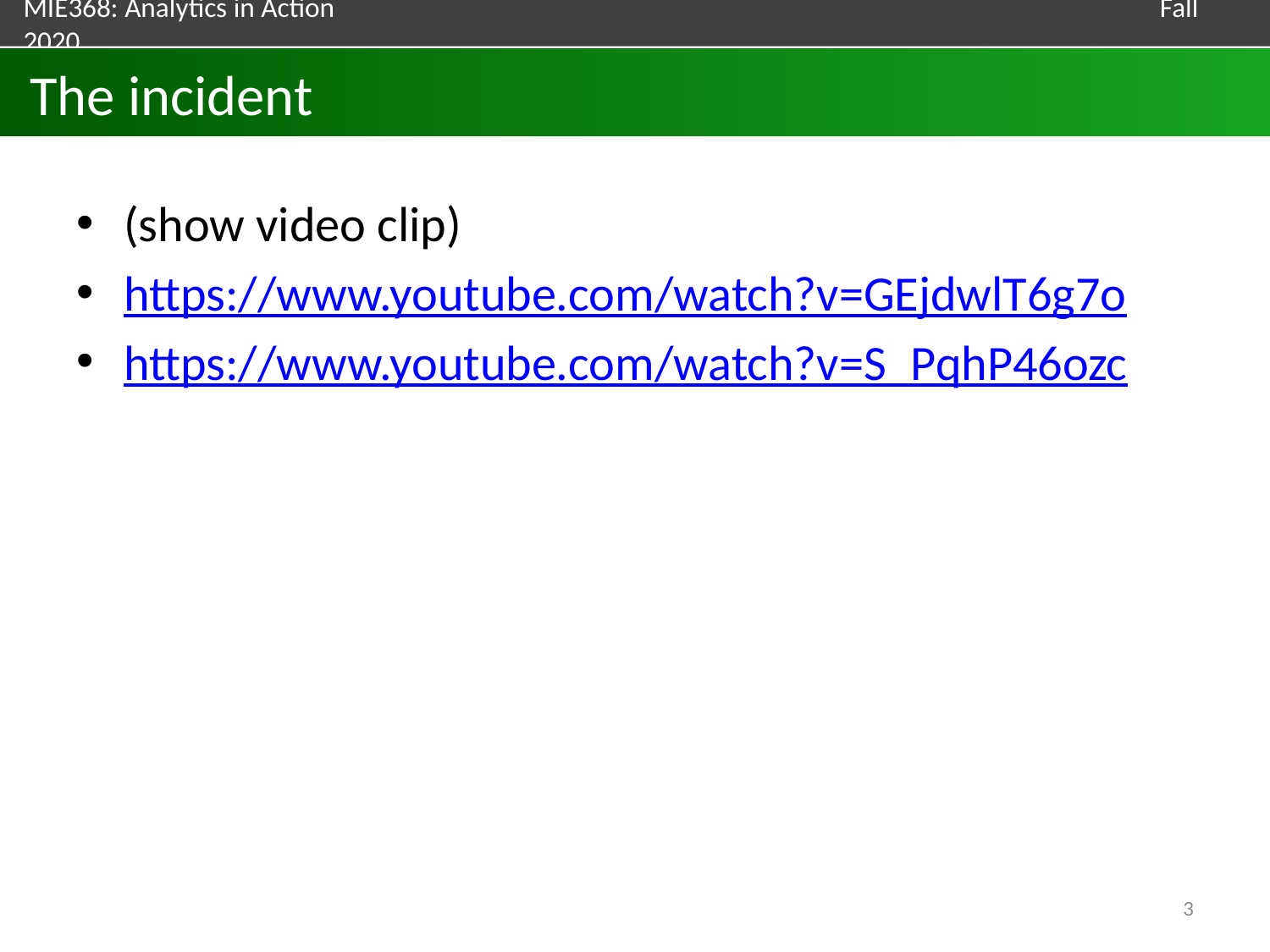

# The incident
(show video clip)
https://www.youtube.com/watch?v=GEjdwlT6g7o
https://www.youtube.com/watch?v=S_PqhP46ozc

3